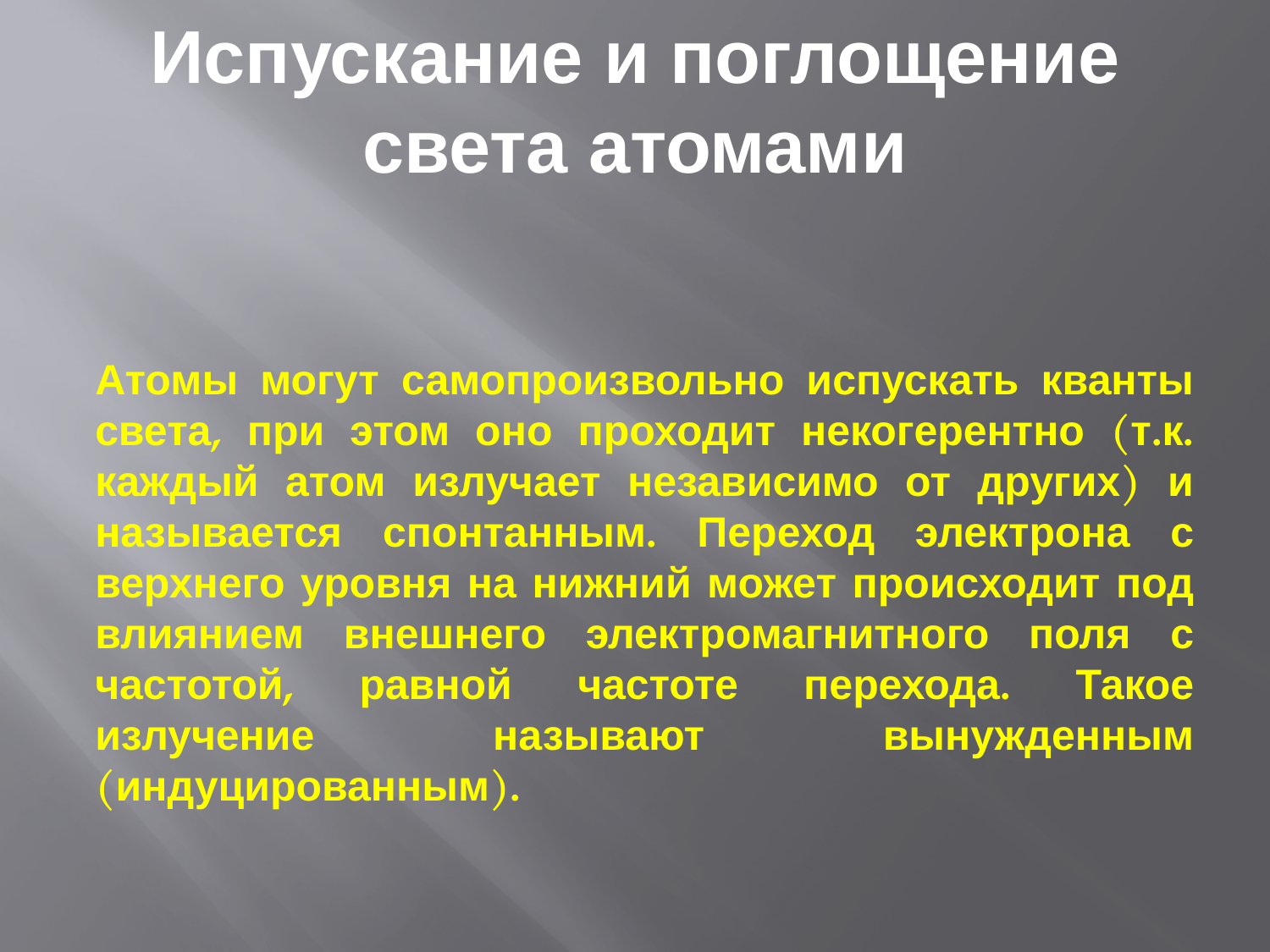

# Испускание и поглощение света атомами
Атомы могут самопроизвольно испускать кванты света, при этом оно проходит некогерентно (т.к. каждый атом излучает независимо от других) и называется спонтанным. Переход электрона с верхнего уровня на нижний может происходит под влиянием внешнего электромагнитного поля с частотой, равной частоте перехода. Такое излучение называют вынужденным (индуцированным).